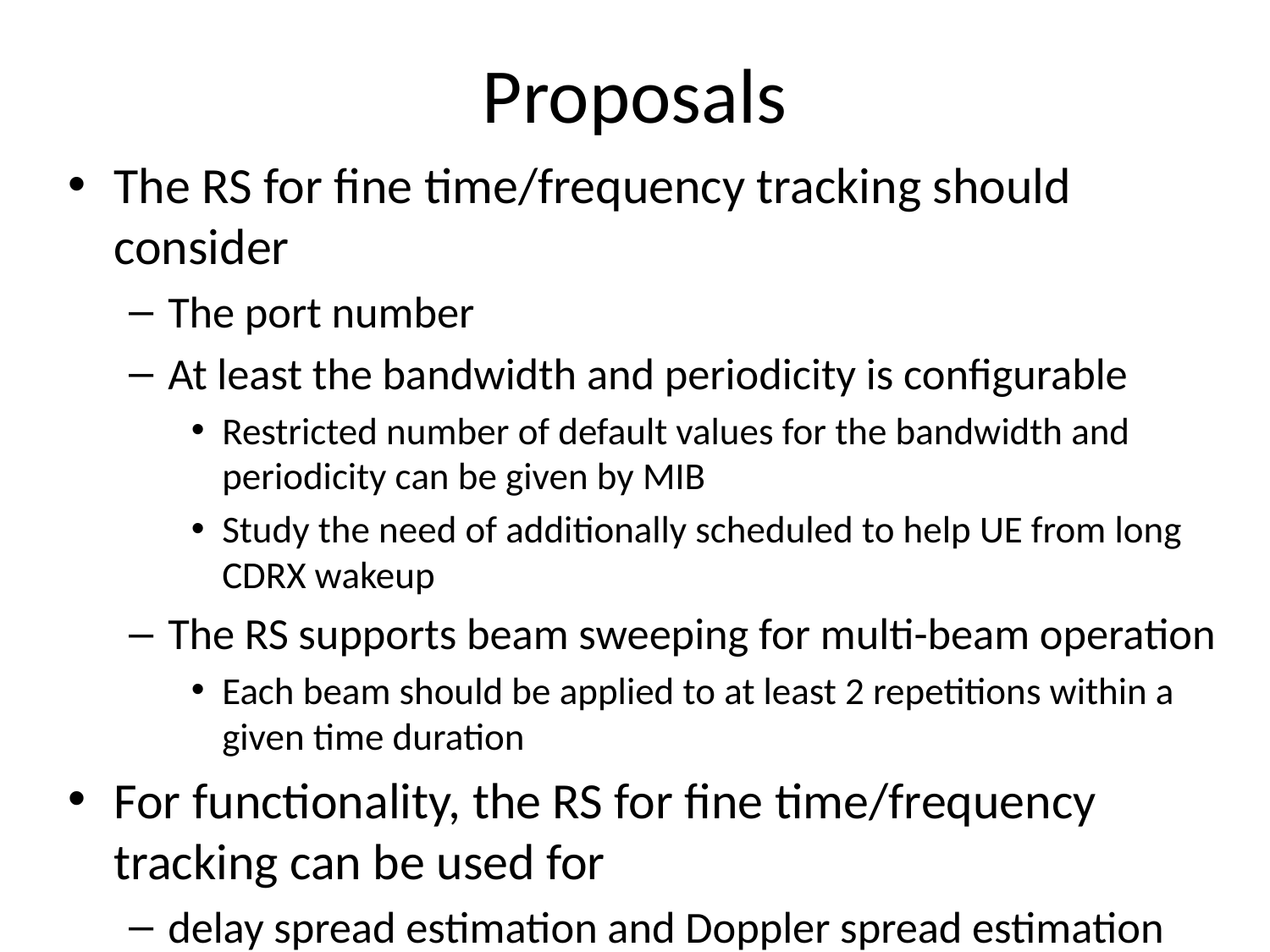

# Proposals
The RS for fine time/frequency tracking should consider
The port number
At least the bandwidth and periodicity is configurable
Restricted number of default values for the bandwidth and periodicity can be given by MIB
Study the need of additionally scheduled to help UE from long CDRX wakeup
The RS supports beam sweeping for multi-beam operation
Each beam should be applied to at least 2 repetitions within a given time duration
For functionality, the RS for fine time/frequency tracking can be used for
delay spread estimation and Doppler spread estimation